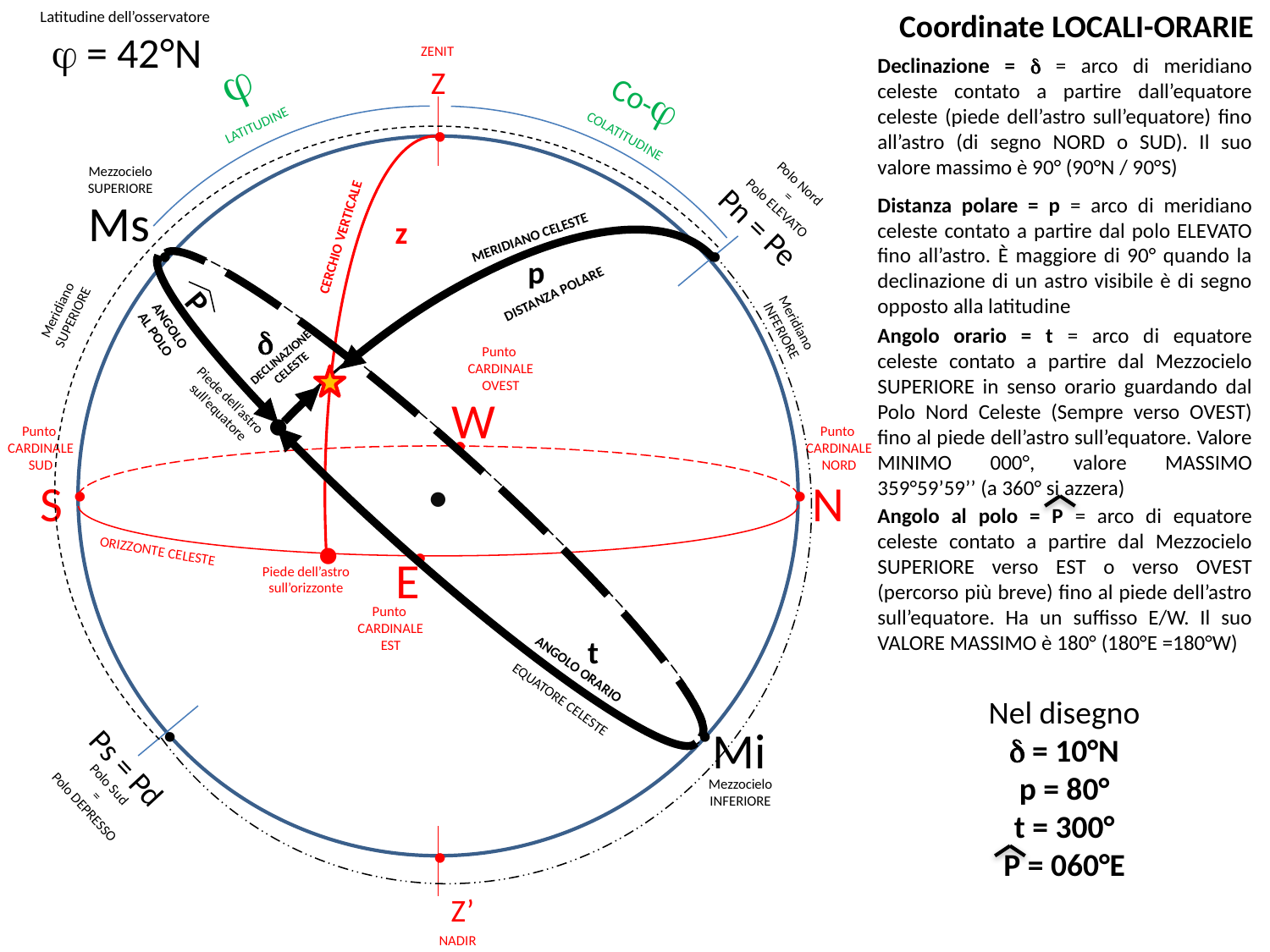

Latitudine dell’osservatore
ϕ = 42°N
Coordinate LOCALI-ORARIE
ZENIT
ϕ
Declinazione = δ = arco di meridiano celeste contato a partire dall’equatore celeste (piede dell’astro sull’equatore) fino all’astro (di segno NORD o SUD). Il suo valore massimo è 90° (90°N / 90°S)
Z
Co-ϕ

LATITUDINE
●
COLATITUDINE

●

Mezzocielo
SUPERIORE
Polo Nord
=
Polo ELEVATO
Distanza polare = p = arco di meridiano celeste contato a partire dal polo ELEVATO fino all’astro. È maggiore di 90° quando la declinazione di un astro visibile è di segno opposto alla latitudine
Ms
Pn = Pe
z
MERIDIANO CELESTE
CERCHIO VERTICALE
●
●
p
P
DISTANZA POLARE
Meridiano
SUPERIORE
Meridiano
INFERIORE
ANGOLO
AL POLO
δ
Angolo orario = t = arco di equatore celeste contato a partire dal Mezzocielo SUPERIORE in senso orario guardando dal Polo Nord Celeste (Sempre verso OVEST) fino al piede dell’astro sull’equatore. Valore MINIMO 000°, valore MASSIMO 359°59’59’’ (a 360° si azzera)

Punto
CARDINALE
OVEST
DECLINAZIONE
CELESTE

Piede dell’astro sull’equatore
W

●
Punto
CARDINALE
SUD
Punto
CARDINALE
NORD
●

S
N
●
●
Angolo al polo = P = arco di equatore celeste contato a partire dal Mezzocielo SUPERIORE verso EST o verso OVEST (percorso più breve) fino al piede dell’astro sull’equatore. Ha un suffisso E/W. Il suo VALORE MASSIMO è 180° (180°E =180°W)
●
ORIZZONTE CELESTE
●
E
Piede dell’astro sull’orizzonte
Punto
CARDINALE
EST
t
ANGOLO ORARIO
EQUATORE CELESTE
Nel disegno
δ = 10°N
p = 80°
t = 300°
P = 060°E
Mi
●
●
Ps = Pd
Polo Sud
=
Polo DEPRESSO
Mezzocielo
INFERIORE
●
Z’
NADIR